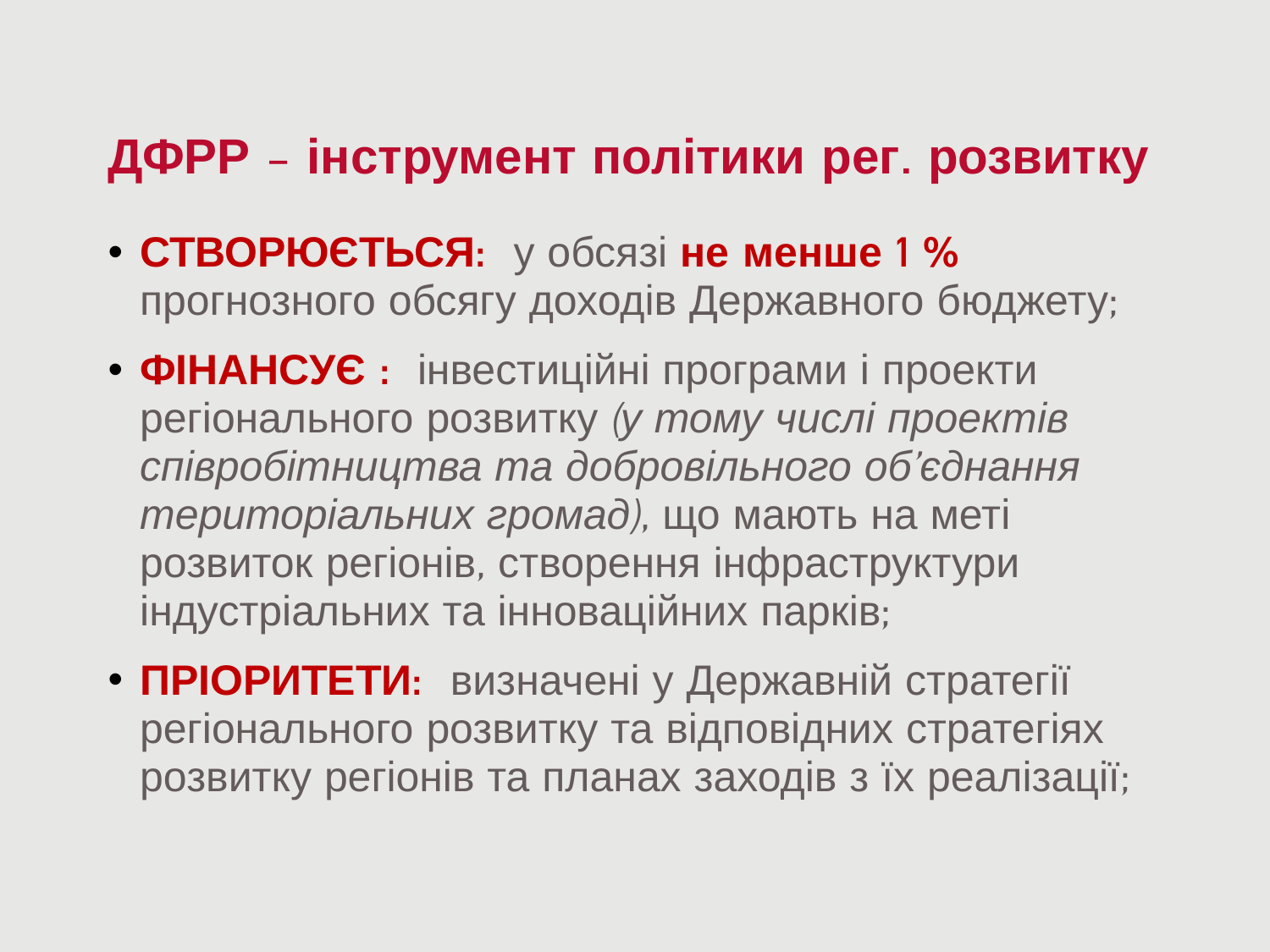

# ДФРР – інструмент політики рег. розвитку
СТВОРЮЄТЬСЯ:  у обсязі не менше 1 % прогнозного обсягу доходів Державного бюджету;
ФІНАНСУЄ :  інвестиційні програми і проекти регіонального розвитку (у тому числі проектів співробітництва та добровільного об’єднання територіальних громад), що мають на меті розвиток регіонів, створення інфраструктури індустріальних та інноваційних парків;
ПРІОРИТЕТИ:  визначені у Державній стратегії регіонального розвитку та відповідних стратегіях розвитку регіонів та планах заходів з їх реалізації;